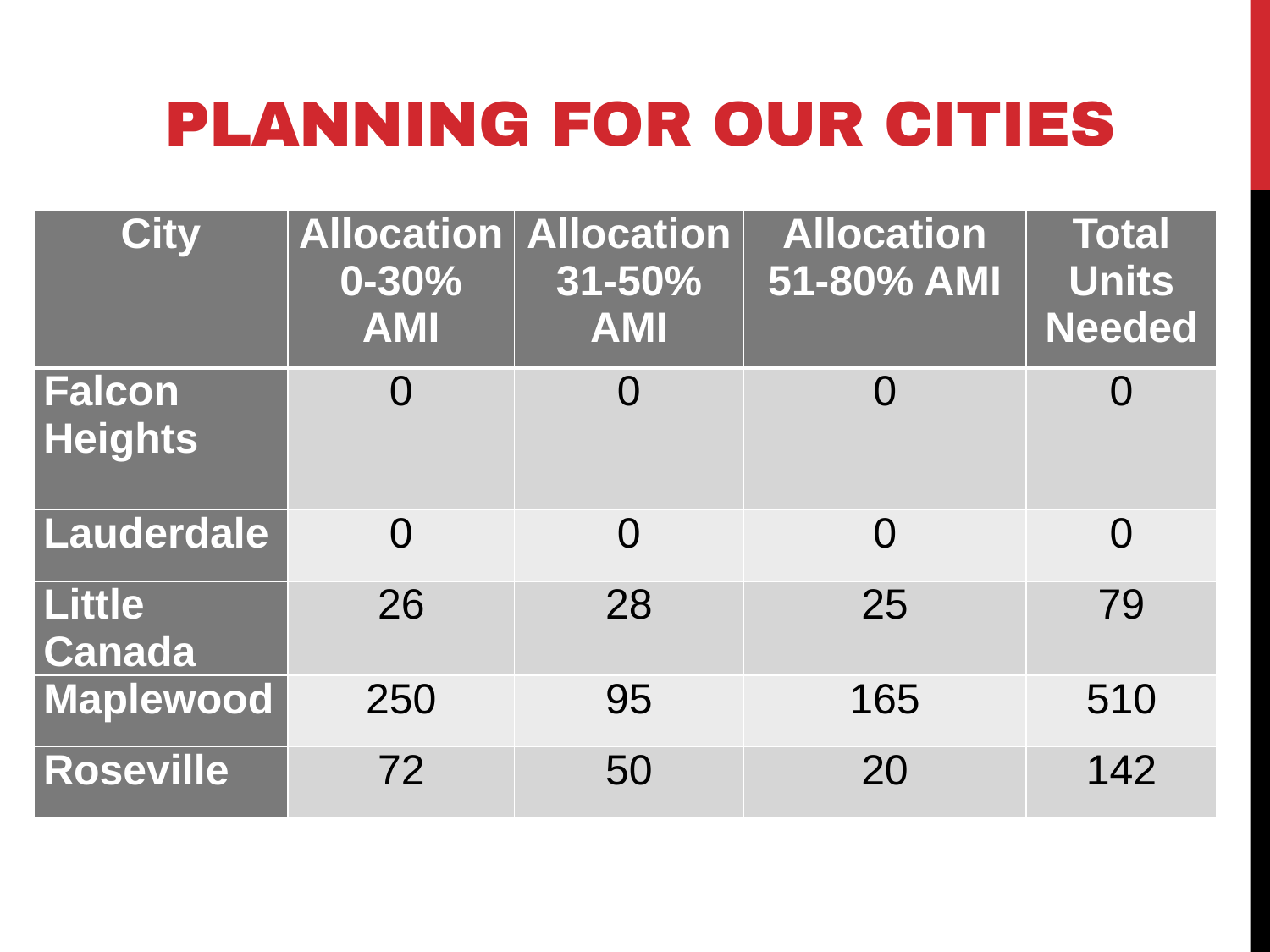

# Planning for Our cities
| City | Allocation 0-30% AMI | Allocation 31-50% AMI | Allocation 51-80% AMI | Total Units Needed |
| --- | --- | --- | --- | --- |
| Falcon Heights | 0 | 0 | 0 | 0 |
| Lauderdale | 0 | 0 | 0 | 0 |
| Little Canada | 26 | 28 | 25 | 79 |
| Maplewood | 250 | 95 | 165 | 510 |
| Roseville | 72 | 50 | 20 | 142 |